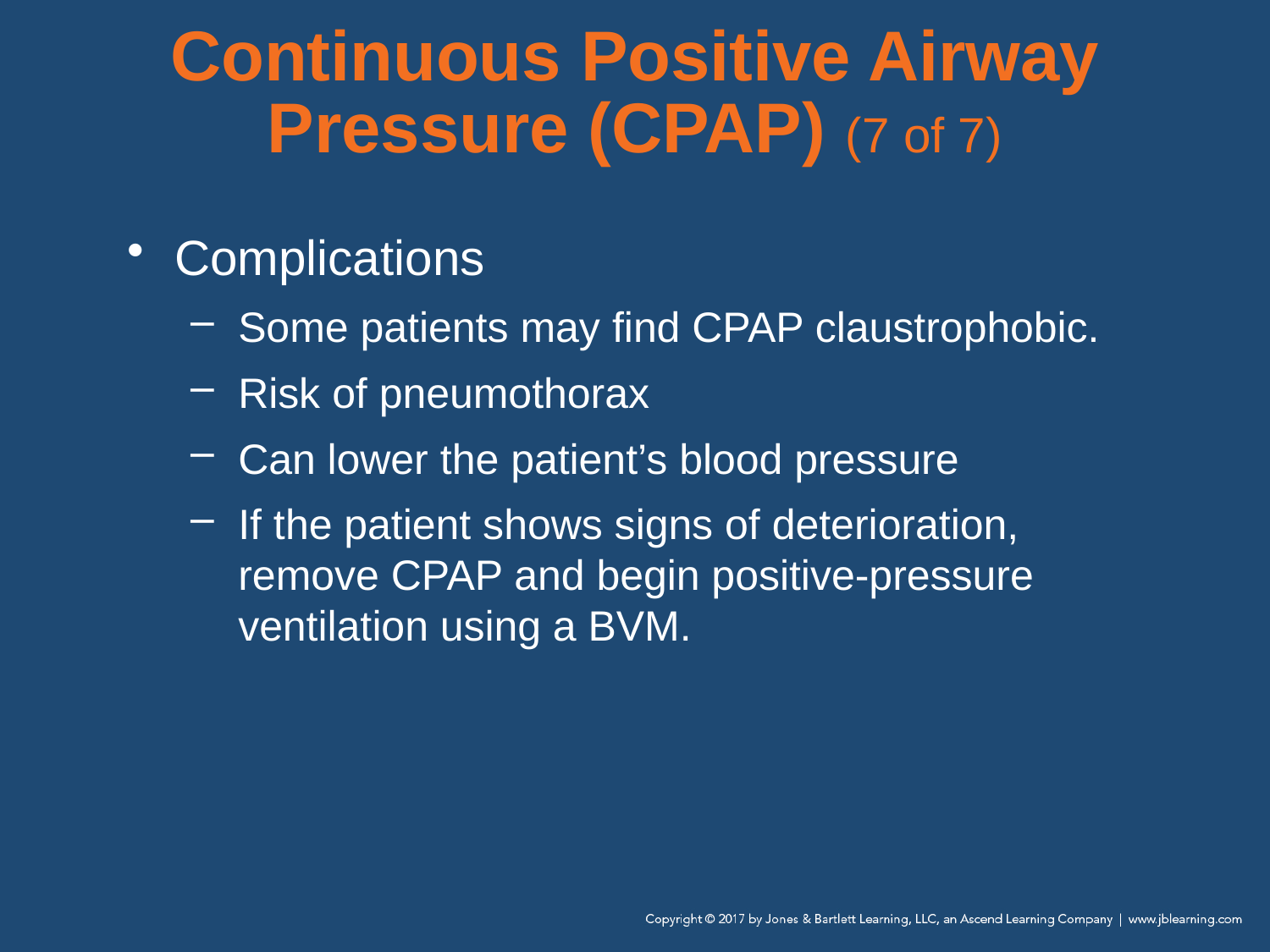

# Continuous Positive Airway Pressure (CPAP) (7 of 7)
Complications
Some patients may find CPAP claustrophobic.
Risk of pneumothorax
Can lower the patient’s blood pressure
If the patient shows signs of deterioration, remove CPAP and begin positive-pressure ventilation using a BVM.